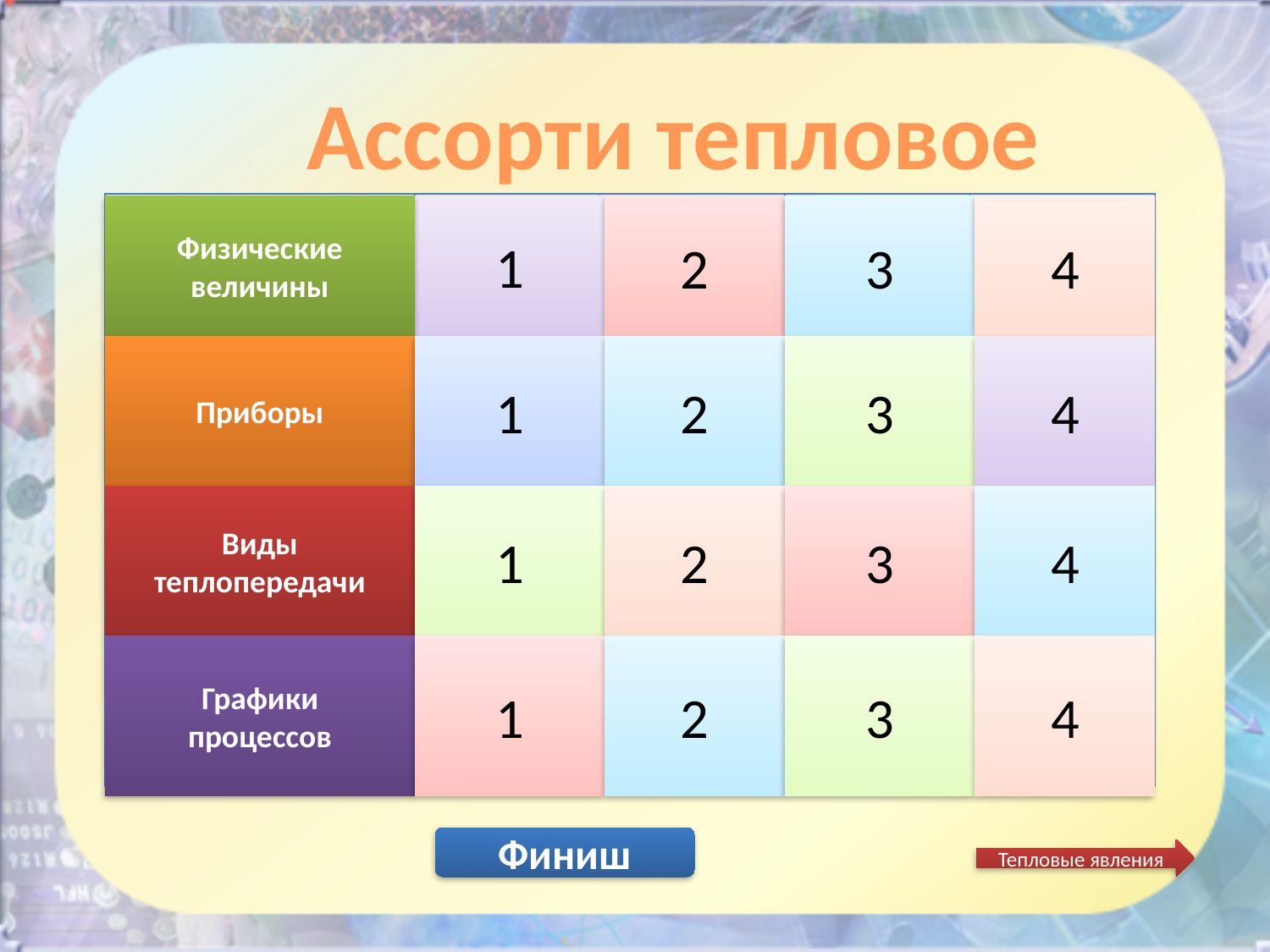

Ассорти тепловое
|  |  |  |  |  |
| --- | --- | --- | --- | --- |
|  |  |  |  |  |
|  |  |  |  |  |
|  |  |  |  |  |
1
Физические величины
2
3
4
#
Приборы
1
2
3
4
Виды теплопередачи
1
2
3
4

Графики
процессов
1
2
3
4
Финиш
Тепловые явления